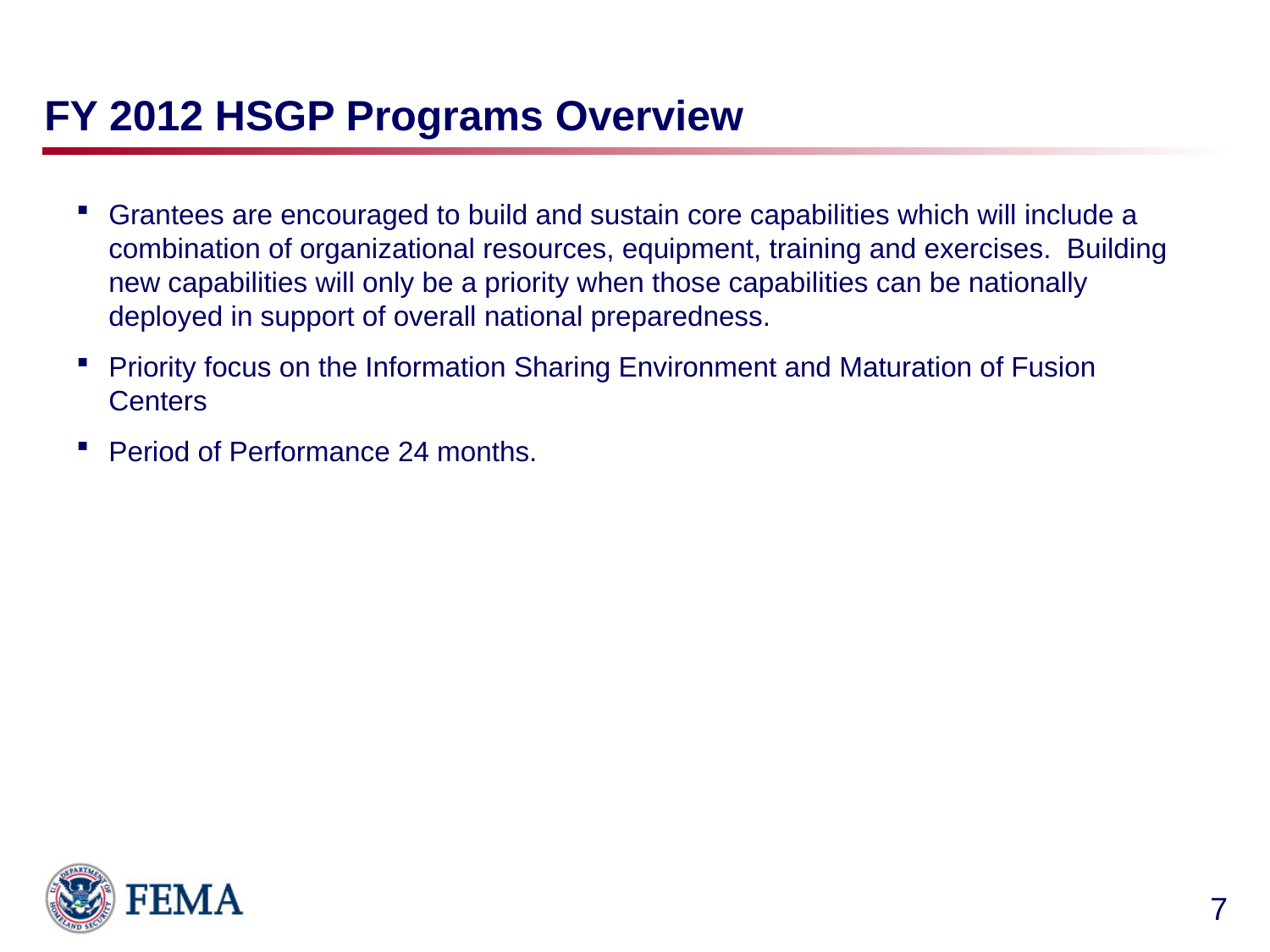

# FY 2012 HSGP Programs Overview
Grantees are encouraged to build and sustain core capabilities which will include a combination of organizational resources, equipment, training and exercises.  Building new capabilities will only be a priority when those capabilities can be nationally deployed in support of overall national preparedness.
Priority focus on the Information Sharing Environment and Maturation of Fusion Centers
Period of Performance 24 months.

7